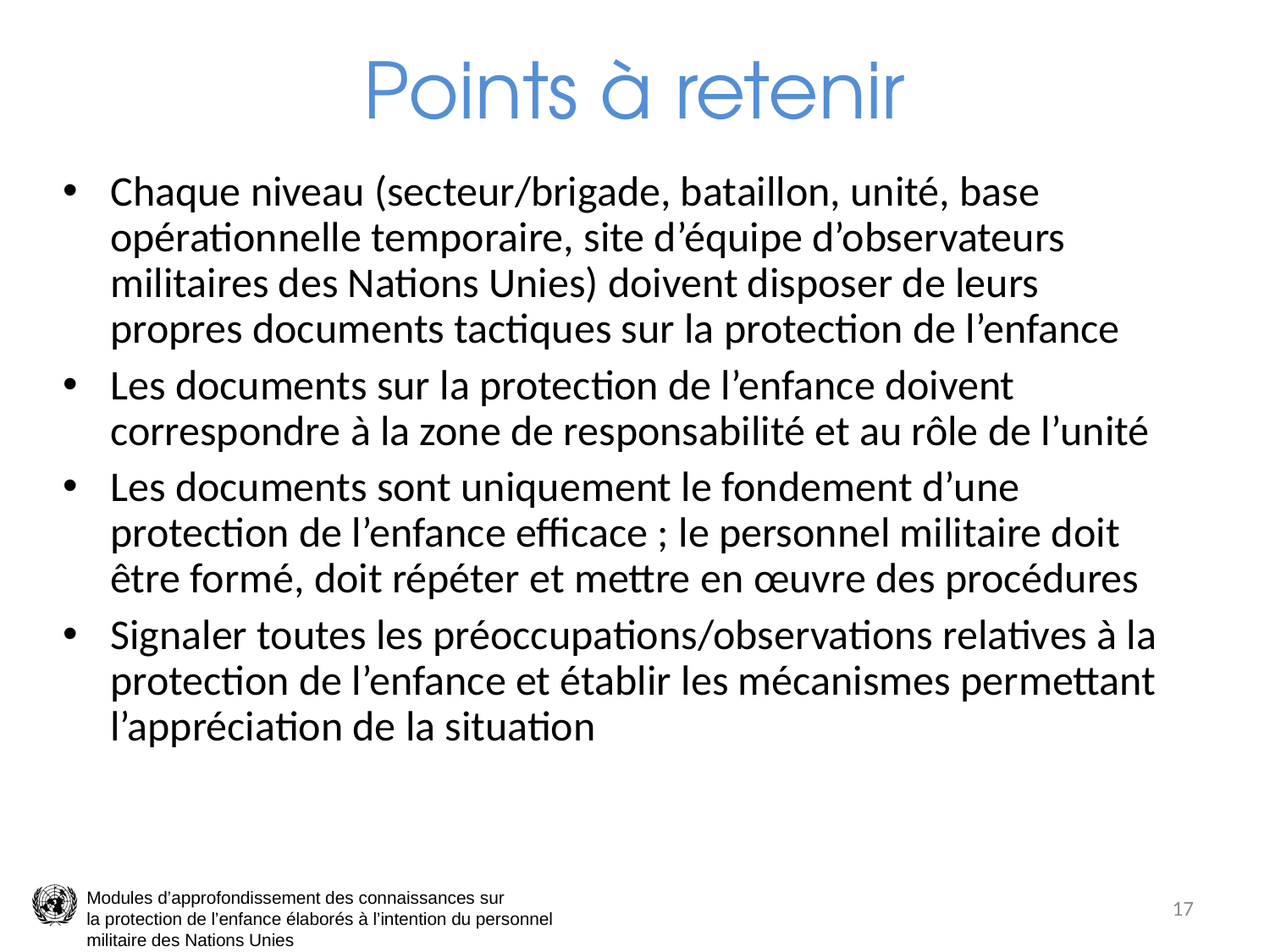

# Points à retenir
Chaque niveau (secteur/brigade, bataillon, unité, base opérationnelle temporaire, site d’équipe d’observateurs militaires des Nations Unies) doivent disposer de leurs propres documents tactiques sur la protection de l’enfance
Les documents sur la protection de l’enfance doivent correspondre à la zone de responsabilité et au rôle de l’unité
Les documents sont uniquement le fondement d’une protection de l’enfance efficace ; le personnel militaire doit être formé, doit répéter et mettre en œuvre des procédures
Signaler toutes les préoccupations/observations relatives à la protection de l’enfance et établir les mécanismes permettant l’appréciation de la situation
17